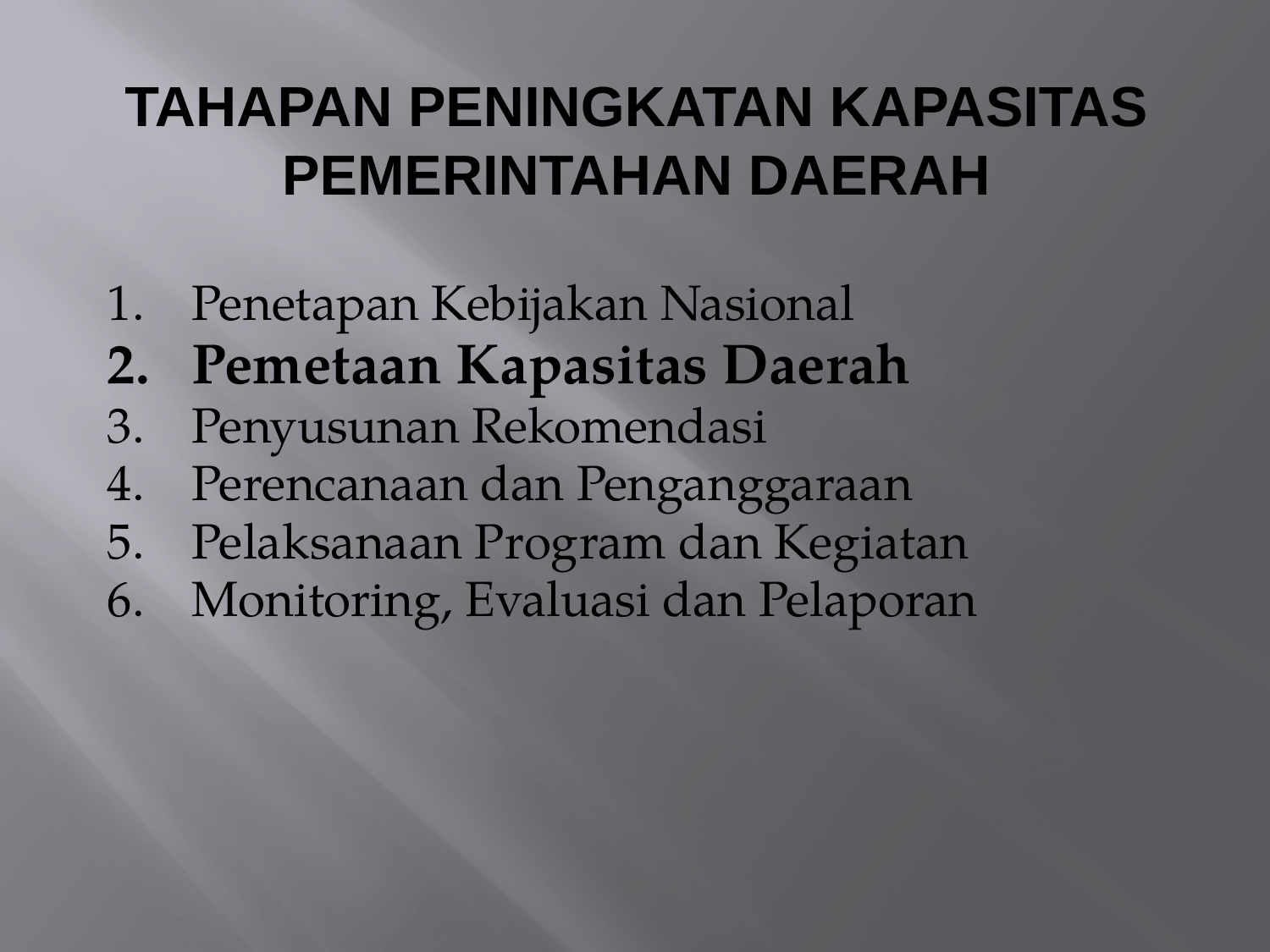

# TAHAPAN PENINGKATAN KAPASITAS PEMERINTAHAN DAERAH
Penetapan Kebijakan Nasional
Pemetaan Kapasitas Daerah
Penyusunan Rekomendasi
Perencanaan dan Penganggaraan
Pelaksanaan Program dan Kegiatan
Monitoring, Evaluasi dan Pelaporan